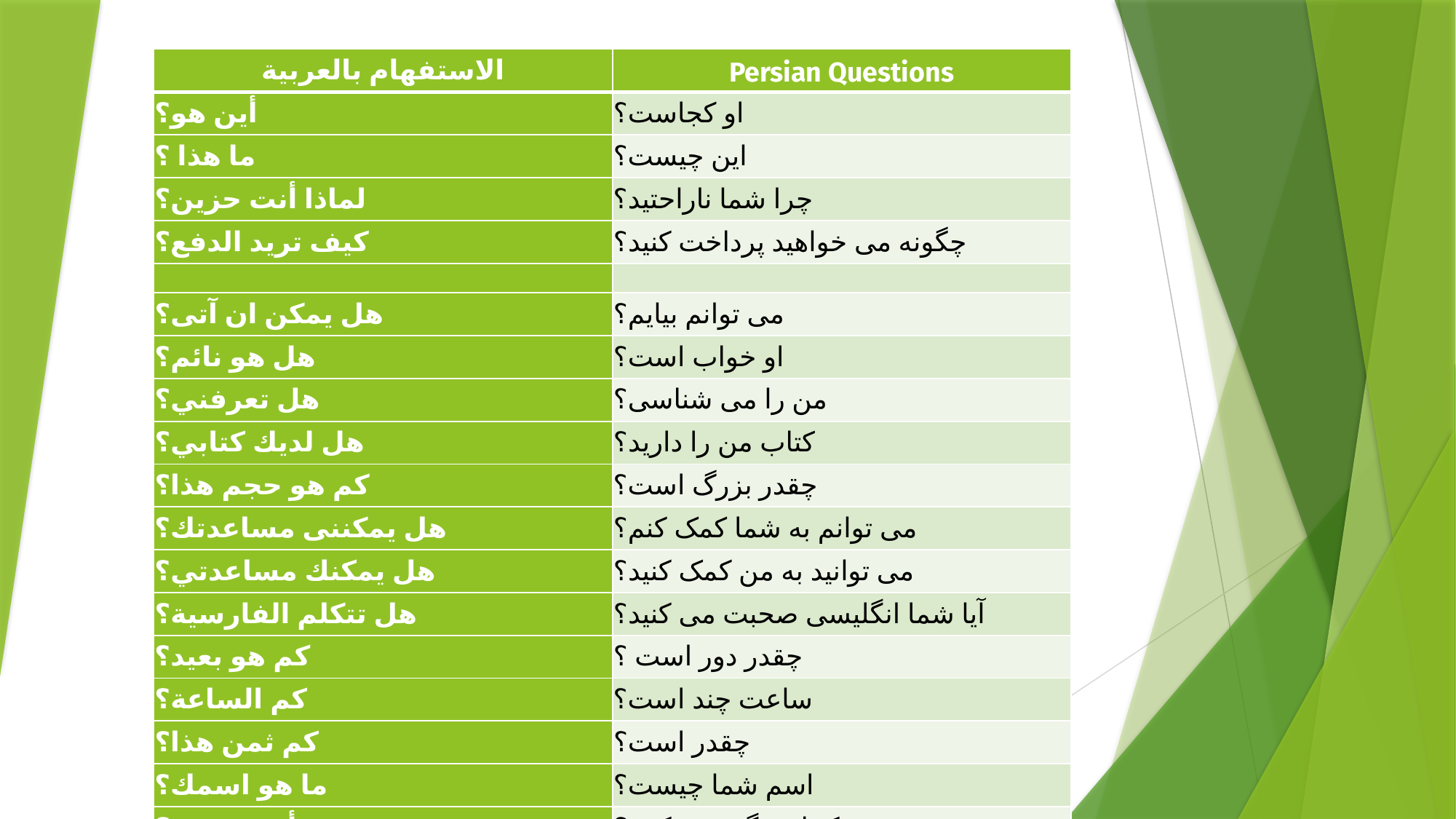

| الاستفهام بالعربية | Persian Questions |
| --- | --- |
| أين هو؟ | او کجاست؟ |
| ما هذا ؟ | این چیست؟ |
| لماذا أنت حزين؟ | چرا شما ناراحتید؟ |
| كيف تريد الدفع؟ | چگونه می خواهید پرداخت کنید؟ |
|  |  |
| هل يمكن ان آتى؟ | می توانم بیایم؟ |
| هل هو نائم؟ | او خواب است؟ |
| هل تعرفني؟ | من را می شناسی؟ |
| هل لديك كتابي؟ | کتاب من را دارید؟ |
| كم هو حجم هذا؟ | چقدر بزرگ است؟ |
| هل يمكننى مساعدتك؟ | می توانم به شما کمک کنم؟ |
| هل يمكنك مساعدتي؟ | می توانید به من کمک کنید؟ |
| هل تتكلم الفارسية؟ | آیا شما انگلیسی صحبت می کنید؟ |
| كم هو بعيد؟ | چقدر دور است ؟ |
| كم الساعة؟ | ساعت چند است؟ |
| كم ثمن هذا؟ | چقدر است؟ |
| ما هو اسمك؟ | اسم شما چیست؟ |
| أين تعيش؟ | کجا زندگی می کنید؟ |